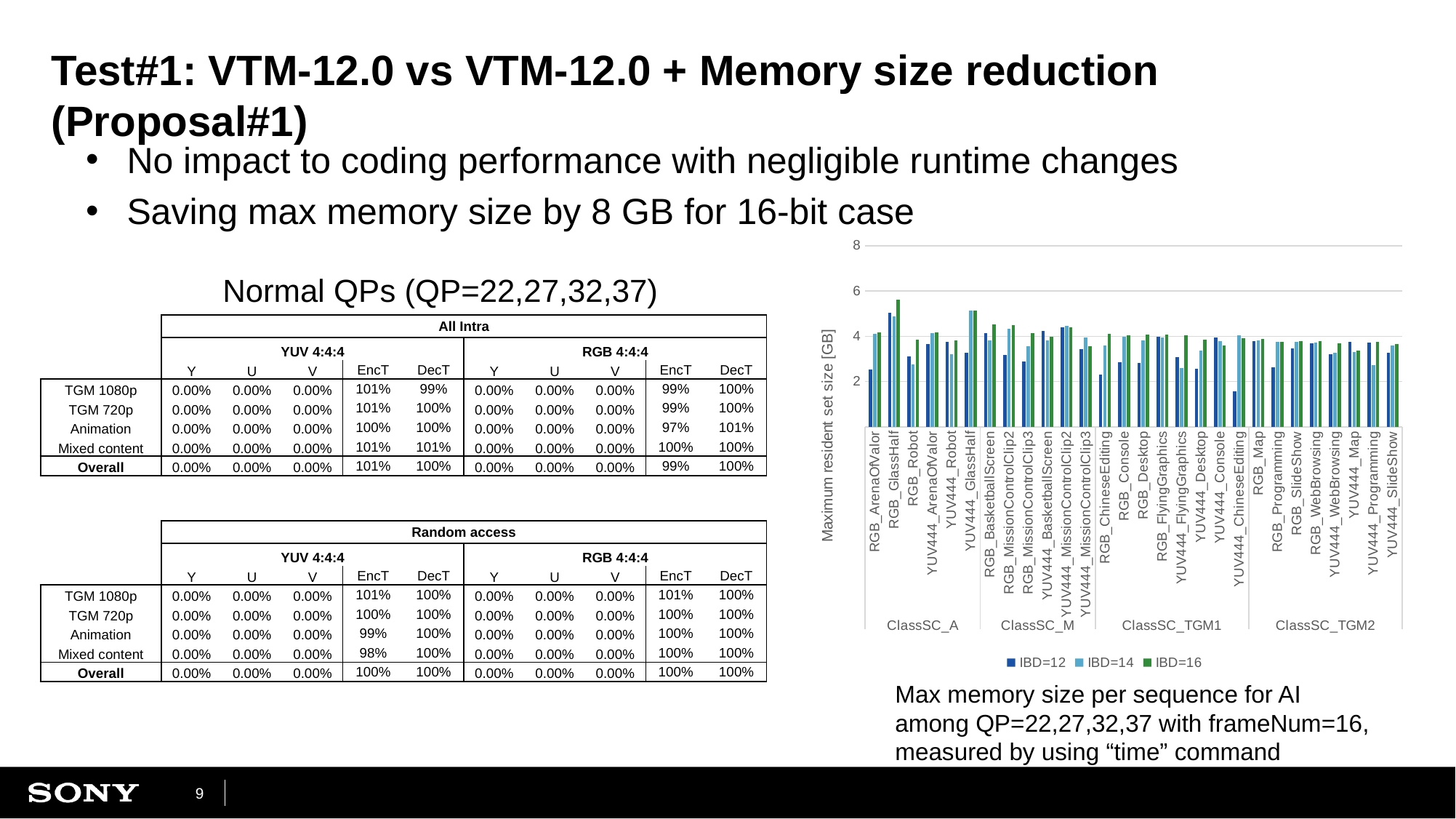

# Test#1: VTM-12.0 vs VTM-12.0 + Memory size reduction (Proposal#1)
No impact to coding performance with negligible runtime changes
Saving max memory size by 8 GB for 16-bit case

### Chart

| Category | IBD=12 | IBD=14 | IBD=16 |
|---|---|---|---|
| RGB_ArenaOfValor | 2550136.0 | 4108320.0 | 4169468.0 |
| RGB_GlassHalf | 5044556.0 | 4885012.0 | 5621360.0 |
| RGB_Robot | 3122860.0 | 2758096.0 | 3837820.0 |
| YUV444_ArenaOfValor | 3646540.0 | 4131112.0 | 4159716.0 |
| YUV444_Robot | 3745212.0 | 3216336.0 | 3806332.0 |
| YUV444_GlassHalf | 3271440.0 | 5130920.0 | 5149396.0 |
| RGB_BasketballScreen | 4127680.0 | 3809708.0 | 4535716.0 |
| RGB_MissionControlClip2 | 3189140.0 | 4340700.0 | 4483532.0 |
| RGB_MissionControlClip3 | 2884300.0 | 3570536.0 | 4146844.0 |
| YUV444_BasketballScreen | 4231952.0 | 3822476.0 | 3977484.0 |
| YUV444_MissionControlClip2 | 4410700.0 | 4463632.0 | 4382292.0 |
| YUV444_MissionControlClip3 | 3441348.0 | 3948064.0 | 3548820.0 |
| RGB_ChineseEditing | 2302268.0 | 3606896.0 | 4110796.0 |
| RGB_Console | 2859680.0 | 3978268.0 | 4041212.0 |
| RGB_Desktop | 2824880.0 | 3808800.0 | 4084972.0 |
| RGB_FlyingGraphics | 3967516.0 | 3936236.0 | 4084972.0 |
| YUV444_FlyingGraphics | 3070420.0 | 2602312.0 | 4039124.0 |
| YUV444_Desktop | 2567152.0 | 3383240.0 | 3846728.0 |
| YUV444_Console | 3948044.0 | 3777832.0 | 3589724.0 |
| YUV444_ChineseEditing | 1572956.0 | 4040820.0 | 3924620.0 |
| RGB_Map | 3784276.0 | 3820196.0 | 3894384.0 |
| RGB_Programming | 2641636.0 | 3764516.0 | 3764872.0 |
| RGB_SlideShow | 3472844.0 | 3761348.0 | 3777540.0 |
| RGB_WebBrowsing | 3684432.0 | 3736156.0 | 3776656.0 |
| YUV444_WebBrowsing | 3219128.0 | 3261680.0 | 3690668.0 |
| YUV444_Map | 3744932.0 | 3308112.0 | 3365012.0 |
| YUV444_Programming | 3708628.0 | 2724908.0 | 3758392.0 |
| YUV444_SlideShow | 3283900.0 | 3580080.0 | 3648124.0 |
Normal QPs (QP=22,27,32,37)
|  | All Intra |  |  |  |  |  |  |  |  |  |
| --- | --- | --- | --- | --- | --- | --- | --- | --- | --- | --- |
|  | YUV 4:4:4 |  |  |  |  | RGB 4:4:4 |  |  |  |  |
|  | Y | U | V | EncT | DecT | Y | U | V | EncT | DecT |
| TGM 1080p | 0.00% | 0.00% | 0.00% | 101% | 99% | 0.00% | 0.00% | 0.00% | 99% | 100% |
| TGM 720p | 0.00% | 0.00% | 0.00% | 101% | 100% | 0.00% | 0.00% | 0.00% | 99% | 100% |
| Animation | 0.00% | 0.00% | 0.00% | 100% | 100% | 0.00% | 0.00% | 0.00% | 97% | 101% |
| Mixed content | 0.00% | 0.00% | 0.00% | 101% | 101% | 0.00% | 0.00% | 0.00% | 100% | 100% |
| Overall | 0.00% | 0.00% | 0.00% | 101% | 100% | 0.00% | 0.00% | 0.00% | 99% | 100% |
|  |  |  |  |  |  |  |  |  |  |  |
|  |  |  |  |  |  |  |  |  |  |  |
|  | Random access |  |  |  |  |  |  |  |  |  |
|  | YUV 4:4:4 |  |  |  |  | RGB 4:4:4 |  |  |  |  |
|  | Y | U | V | EncT | DecT | Y | U | V | EncT | DecT |
| TGM 1080p | 0.00% | 0.00% | 0.00% | 101% | 100% | 0.00% | 0.00% | 0.00% | 101% | 100% |
| TGM 720p | 0.00% | 0.00% | 0.00% | 100% | 100% | 0.00% | 0.00% | 0.00% | 100% | 100% |
| Animation | 0.00% | 0.00% | 0.00% | 99% | 100% | 0.00% | 0.00% | 0.00% | 100% | 100% |
| Mixed content | 0.00% | 0.00% | 0.00% | 98% | 100% | 0.00% | 0.00% | 0.00% | 100% | 100% |
| Overall | 0.00% | 0.00% | 0.00% | 100% | 100% | 0.00% | 0.00% | 0.00% | 100% | 100% |
Max memory size per sequence for AI
among QP=22,27,32,37 with frameNum=16,
measured by using “time” command